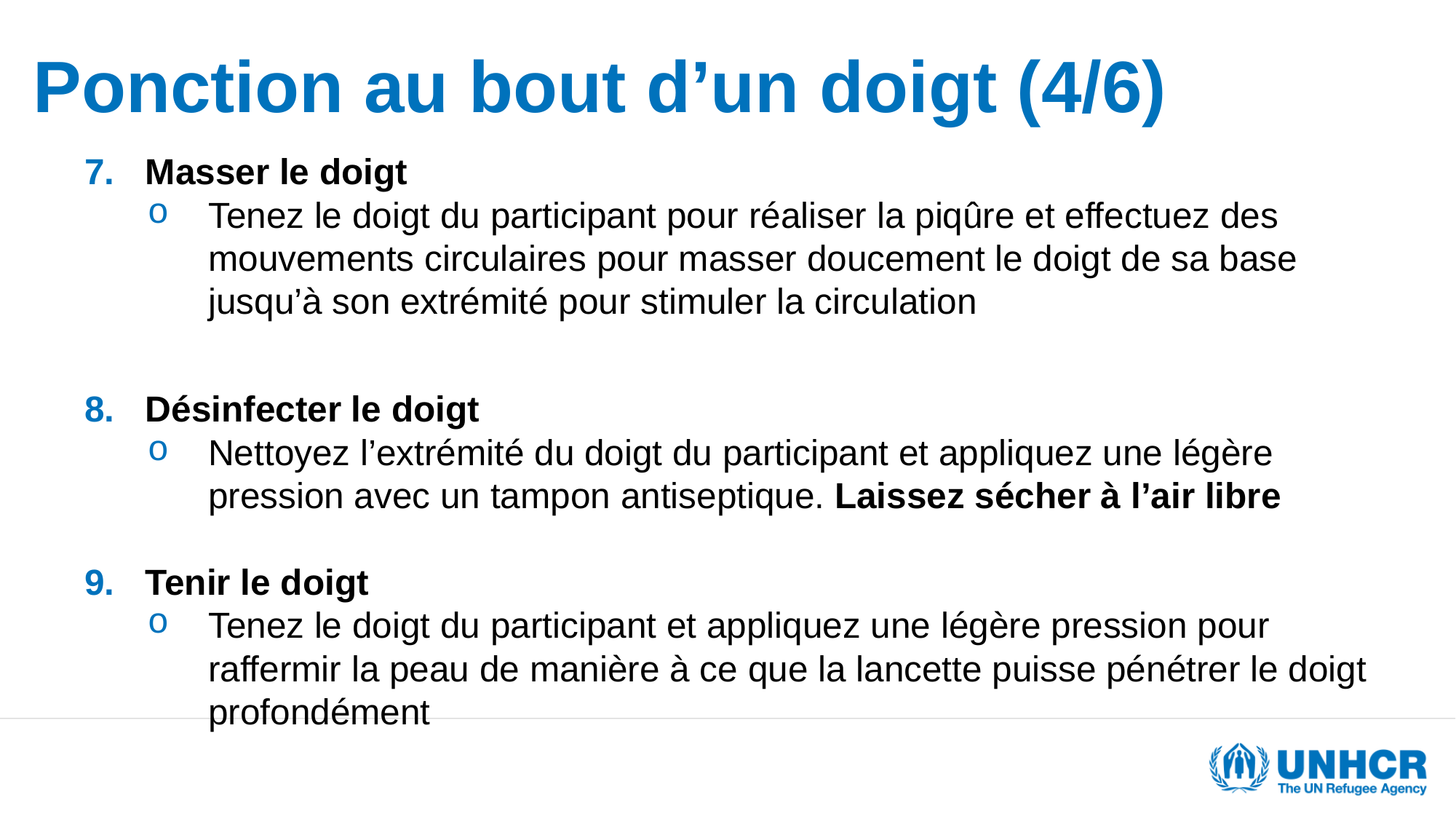

# Ponction au bout d’un doigt (4/6)
Masser le doigt
Tenez le doigt du participant pour réaliser la piqûre et effectuez des mouvements circulaires pour masser doucement le doigt de sa base jusqu’à son extrémité pour stimuler la circulation

Désinfecter le doigt
Nettoyez l’extrémité du doigt du participant et appliquez une légère pression avec un tampon antiseptique. Laissez sécher à l’air libre

Tenir le doigt
Tenez le doigt du participant et appliquez une légère pression pour raffermir la peau de manière à ce que la lancette puisse pénétrer le doigt profondément